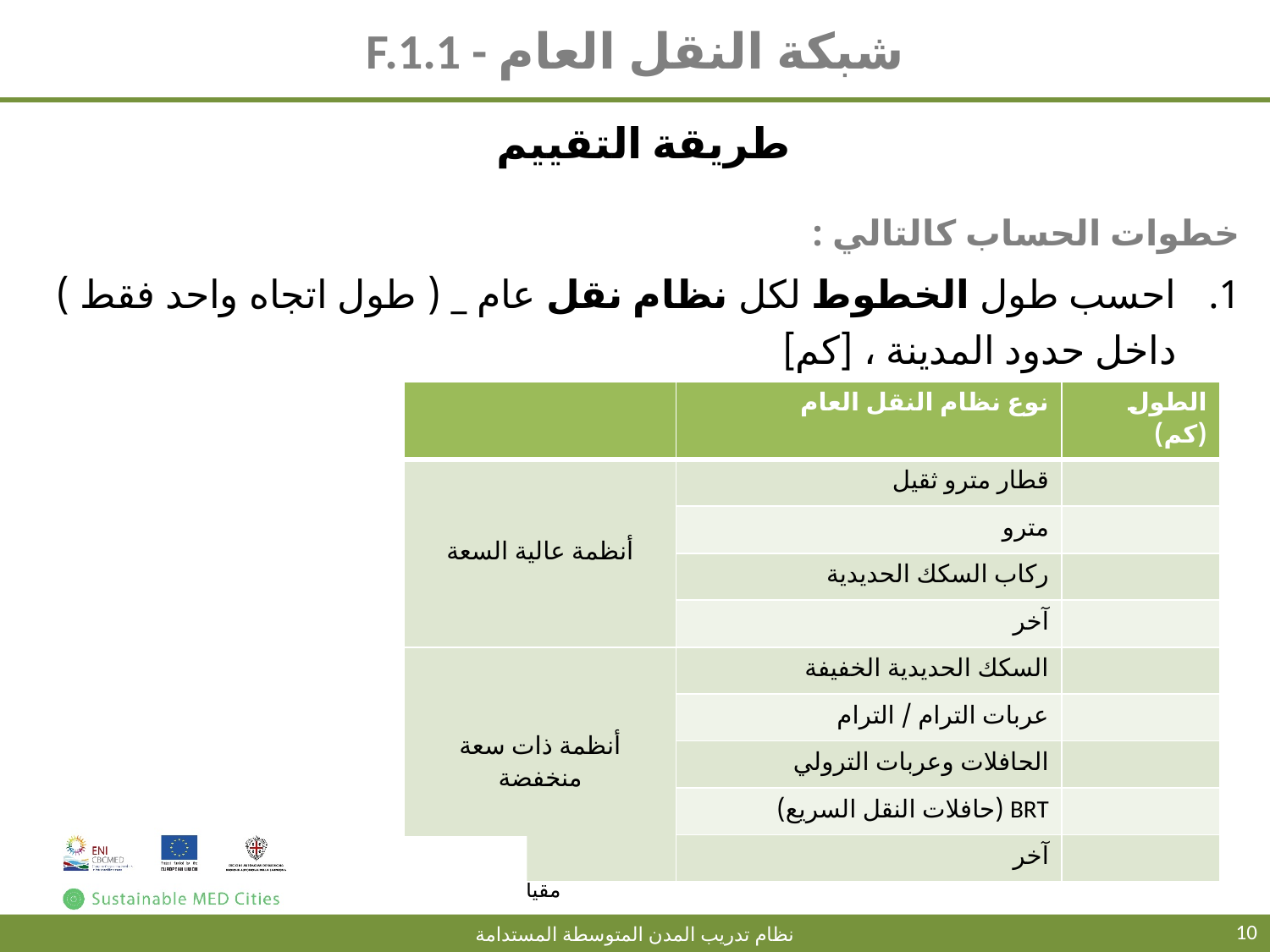

# F.1.1 - شبكة النقل العام
طريقة التقييم
خطوات الحساب كالتالي :
احسب طول الخطوط لكل نظام نقل عام _ ( طول اتجاه واحد فقط ) داخل حدود المدينة ، [كم]

|  | نوع نظام النقل العام | الطول (كم) |
| --- | --- | --- |
| أنظمة عالية السعة | قطار مترو ثقيل |  |
|  | مترو |  |
|  | ركاب السكك الحديدية |  |
|  | آخر |  |
| أنظمة ذات سعة منخفضة | السكك الحديدية الخفيفة |  |
|  | عربات الترام / الترام |  |
|  | الحافلات وعربات الترولي |  |
|  | BRT (حافلات النقل السريع) |  |
|  | آخر |  |

10